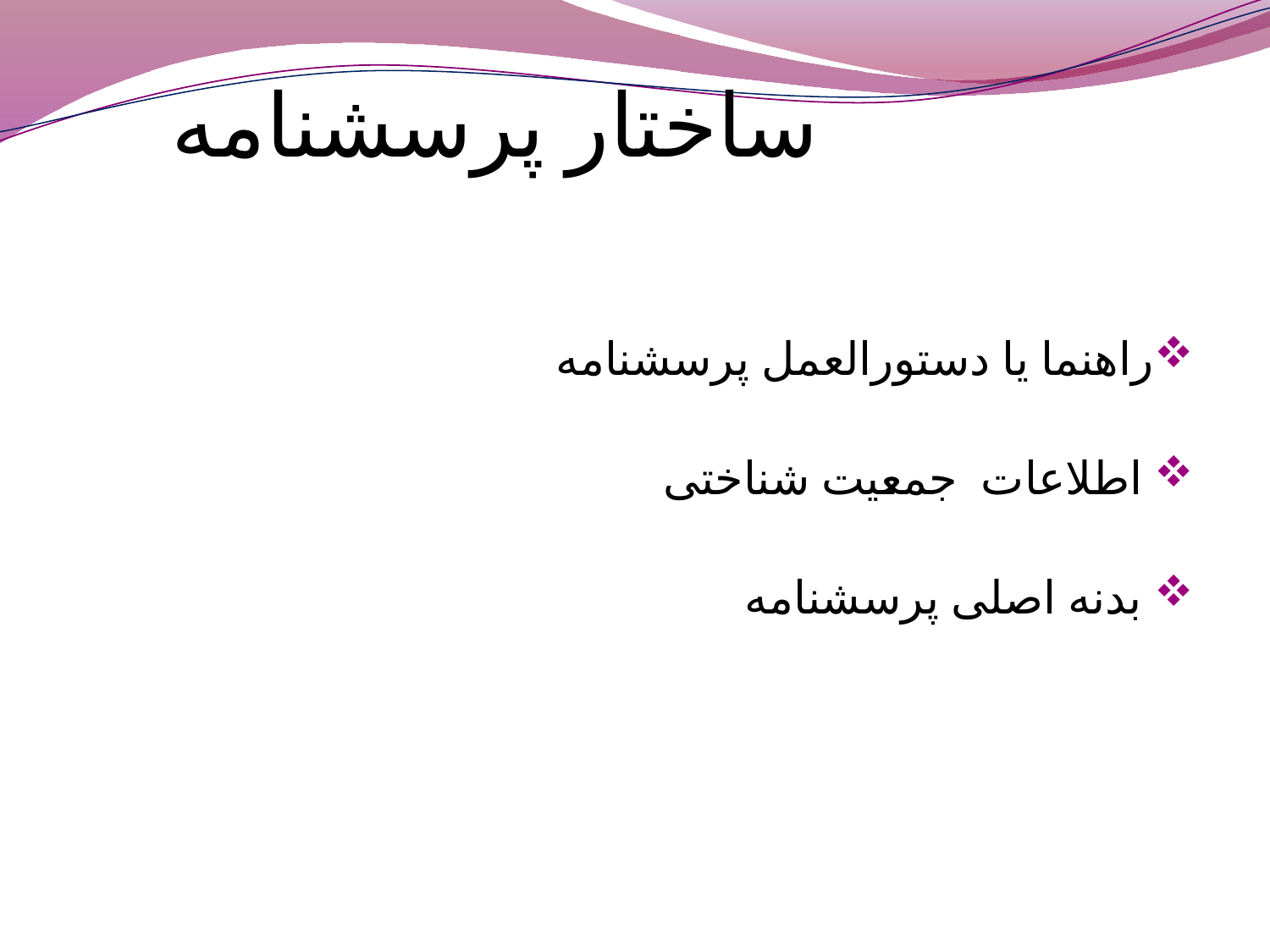

# ساختار پرسشنامه
راهنما یا دستورالعمل پرسشنامه
 اطلاعات  جمعیت شناختی
 بدنه اصلی پرسشنامه